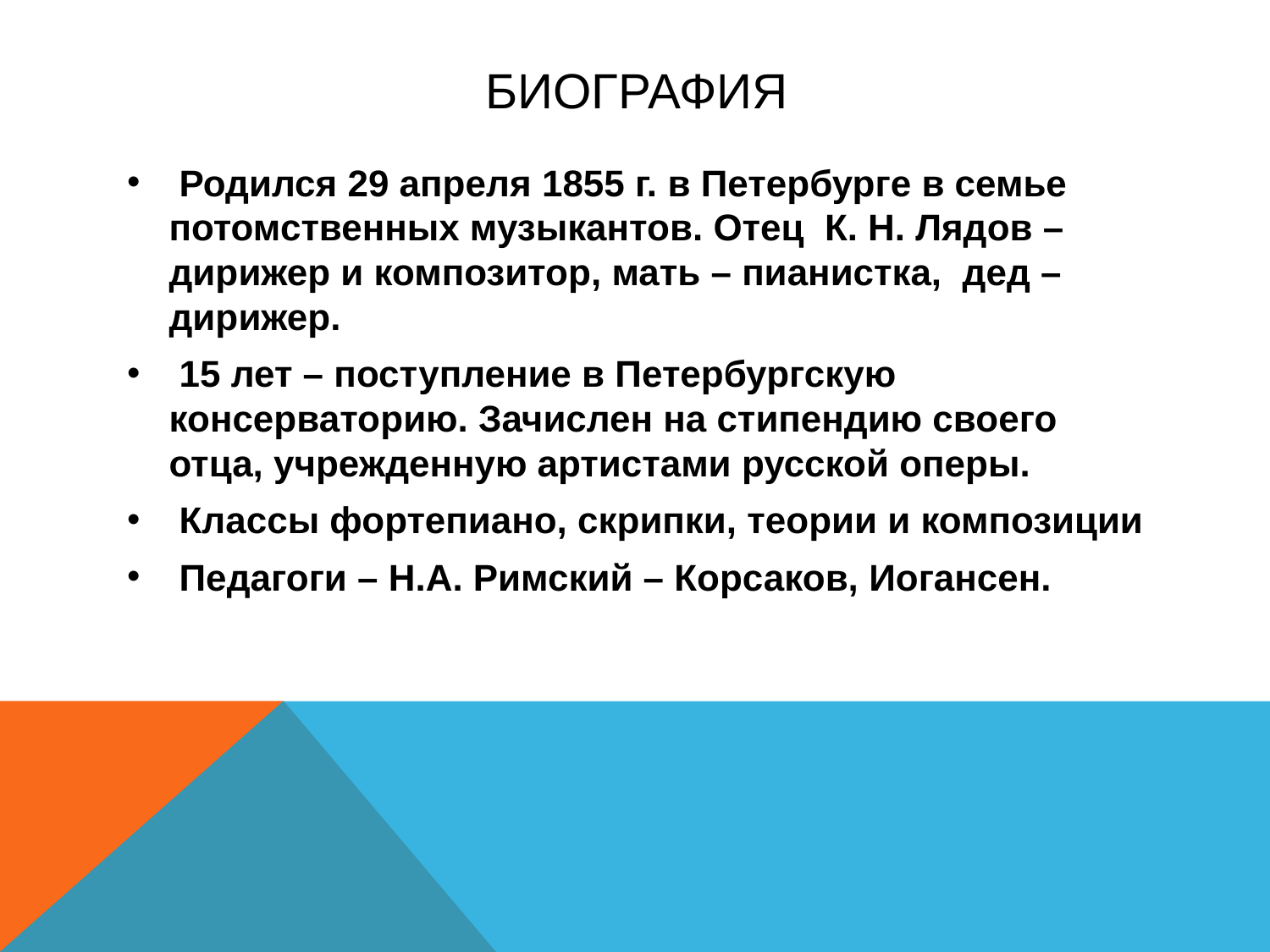

# Биография
 Родился 29 апреля 1855 г. в Петербурге в семье потомственных музыкантов. Отец  К. Н. Лядов – дирижер и композитор, мать – пианистка,  дед – дирижер.
 15 лет – поступление в Петербургскую консерваторию. Зачислен на стипендию своего отца, учрежденную артистами русской оперы.
 Классы фортепиано, скрипки, теории и композиции
 Педагоги – Н.А. Римский – Корсаков, Иогансен.